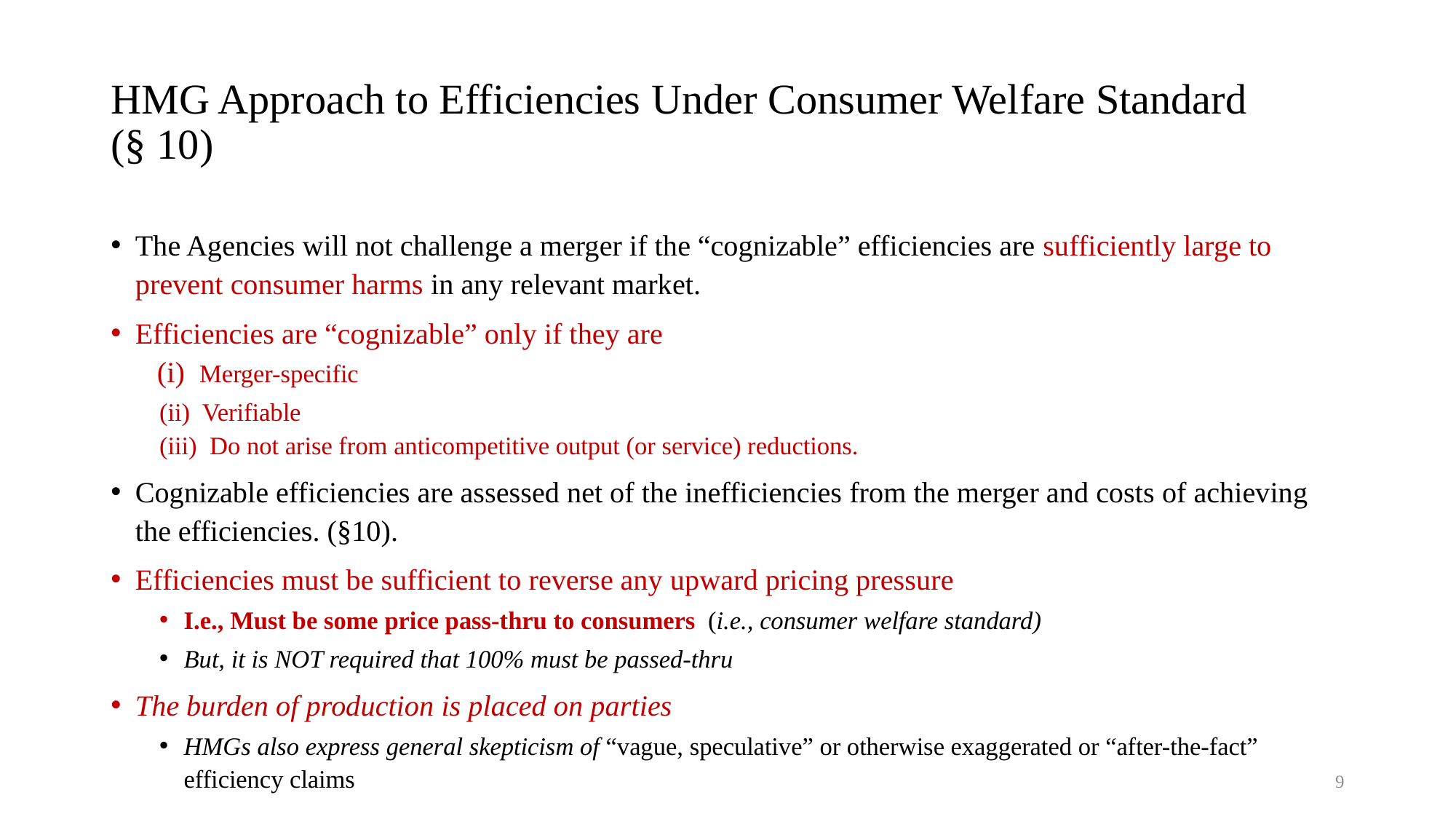

# HMG Approach to Efficiencies Under Consumer Welfare Standard (§ 10)
The Agencies will not challenge a merger if the “cognizable” efficiencies are sufficiently large to prevent consumer harms in any relevant market.
Efficiencies are “cognizable” only if they are
   (i)  Merger-specific
(ii)  Verifiable
(iii)  Do not arise from anticompetitive output (or service) reductions.
Cognizable efficiencies are assessed net of the inefficiencies from the merger and costs of achieving the efficiencies. (§10).
Efficiencies must be sufficient to reverse any upward pricing pressure
I.e., Must be some price pass-thru to consumers  (i.e., consumer welfare standard)
But, it is NOT required that 100% must be passed-thru
The burden of production is placed on parties
HMGs also express general skepticism of “vague, speculative” or otherwise exaggerated or “after-the-fact” efficiency claims
9